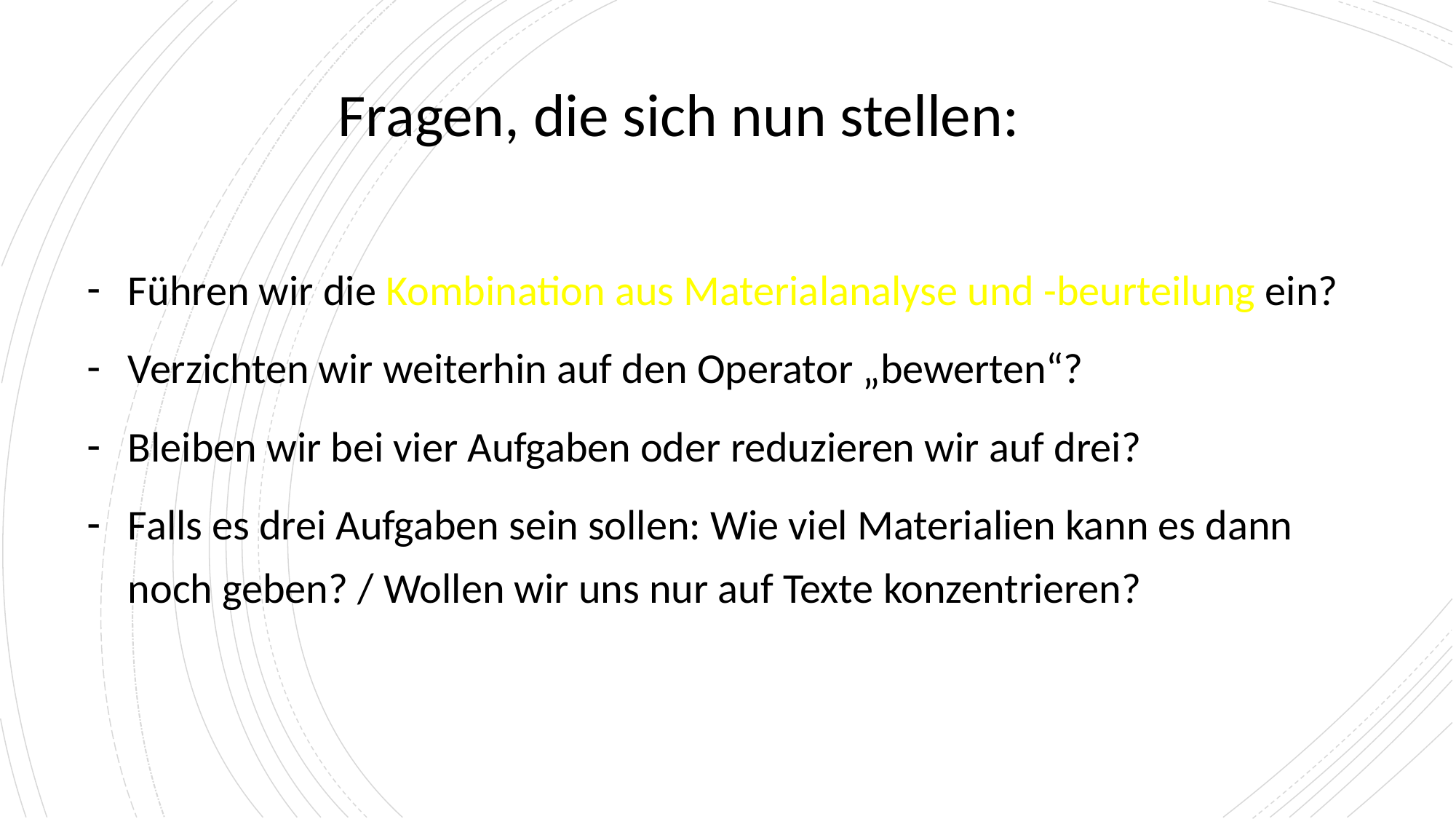

# Fragen, die sich nun stellen:

Führen wir die Kombination aus Materialanalyse und -beurteilung ein?
Verzichten wir weiterhin auf den Operator „bewerten“?
Bleiben wir bei vier Aufgaben oder reduzieren wir auf drei?
Falls es drei Aufgaben sein sollen: Wie viel Materialien kann es dann noch geben? / Wollen wir uns nur auf Texte konzentrieren?